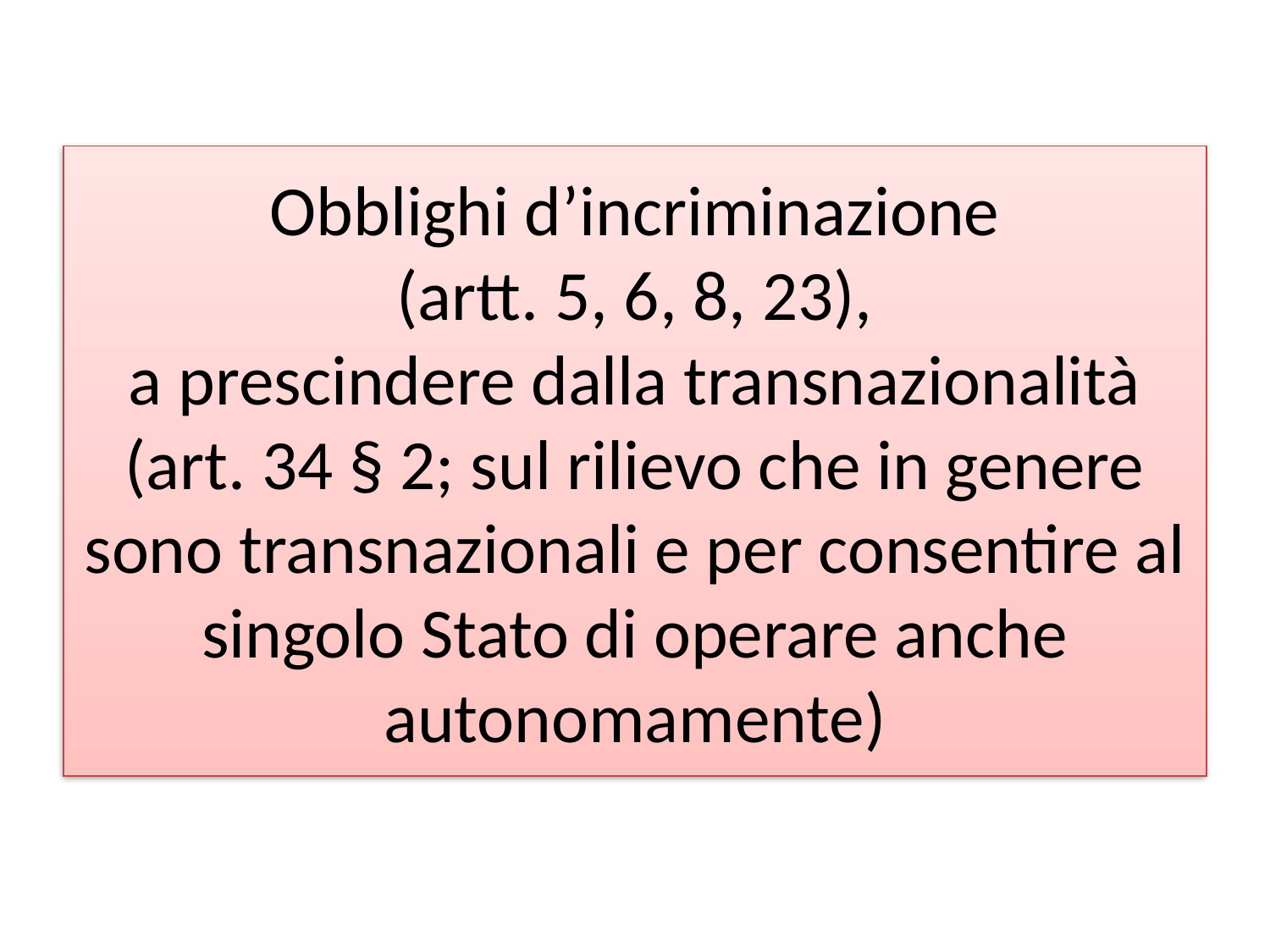

# Obblighi d’incriminazione (artt. 5, 6, 8, 23), a prescindere dalla transnazionalità (art. 34 § 2; sul rilievo che in genere sono transnazionali e per consentire al singolo Stato di operare anche autonomamente)